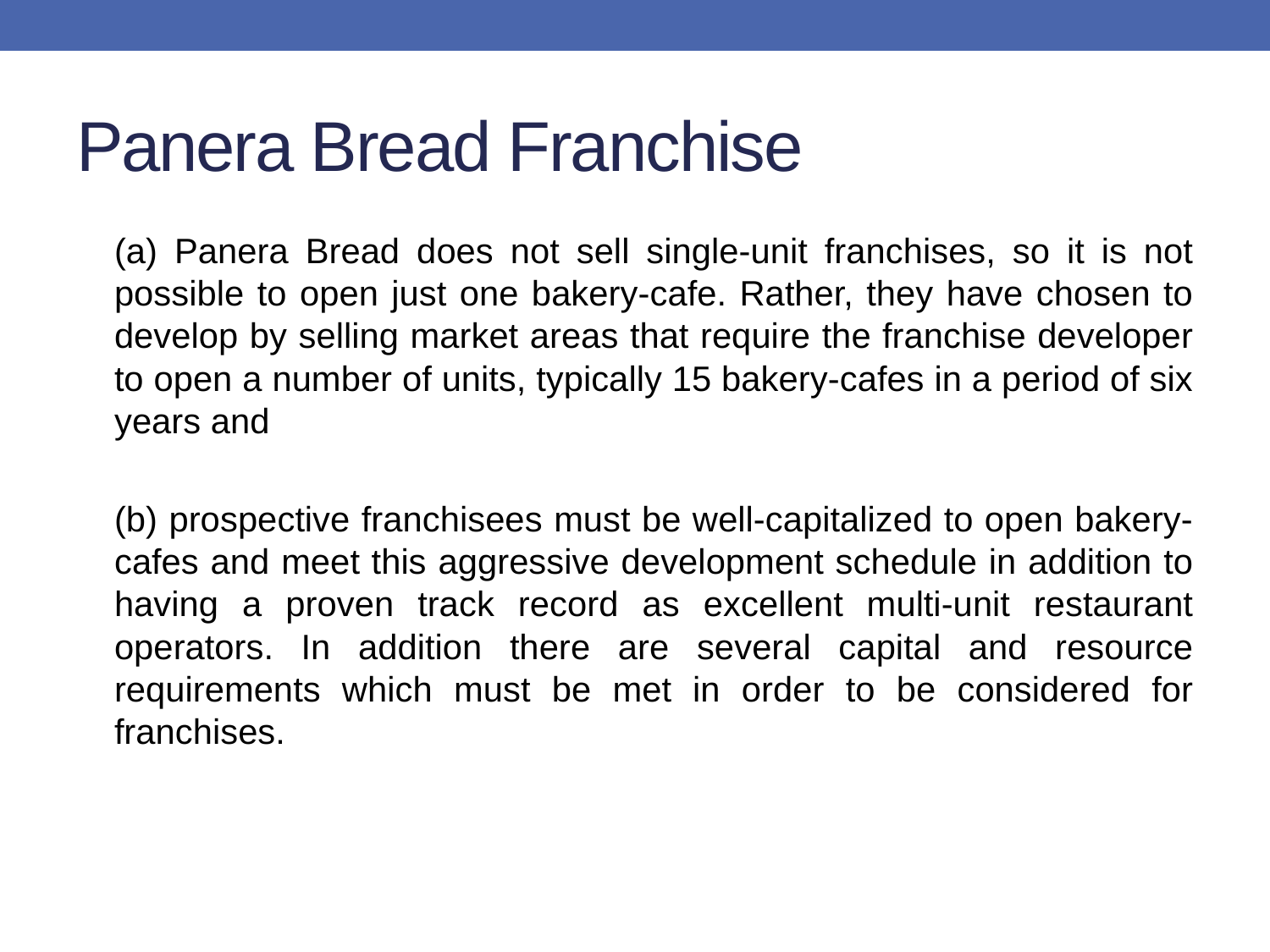

# Panera Bread Franchise
(a) Panera Bread does not sell single-unit franchises, so it is not possible to open just one bakery-cafe. Rather, they have chosen to develop by selling market areas that require the franchise developer to open a number of units, typically 15 bakery-cafes in a period of six years and

(b) prospective franchisees must be well-capitalized to open bakery-cafes and meet this aggressive development schedule in addition to having a proven track record as excellent multi-unit restaurant operators. In addition there are several capital and resource requirements which must be met in order to be considered for franchises.